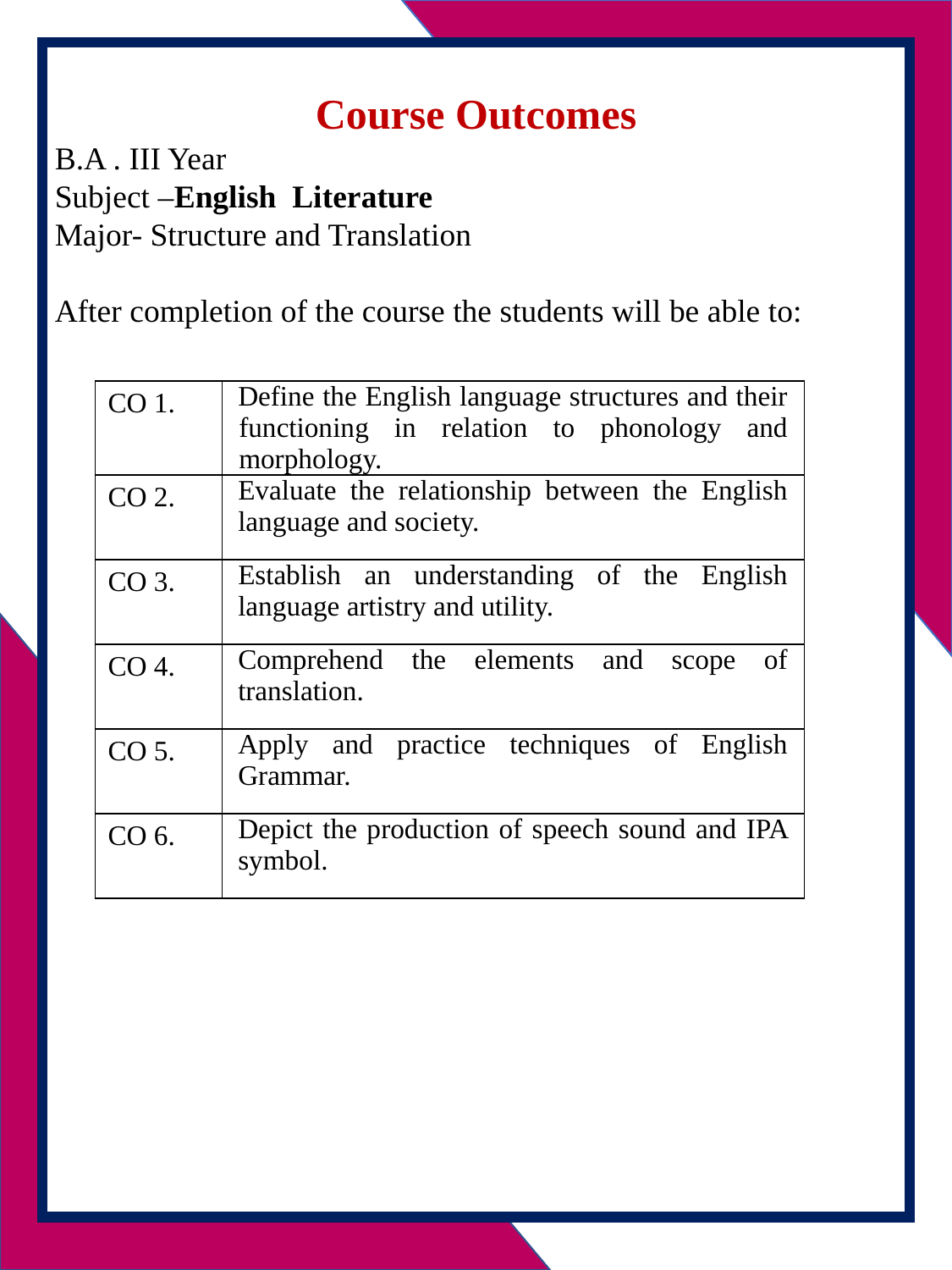

Course Outcomes
B.A . III Year
Subject –English  Literature
Major- Structure and Translation

After completion of the course the students will be able to:

| CO 1. | Define the English language structures and their functioning in relation to phonology and morphology. |
| --- | --- |
| CO 2. | Evaluate the relationship between the English language and society. |
| CO 3. | Establish an understanding of the English language artistry and utility. |
| CO 4. | Comprehend the elements and scope of translation. |
| CO 5. | Apply and practice techniques of English Grammar. |
| CO 6. | Depict the production of speech sound and IPA symbol. |